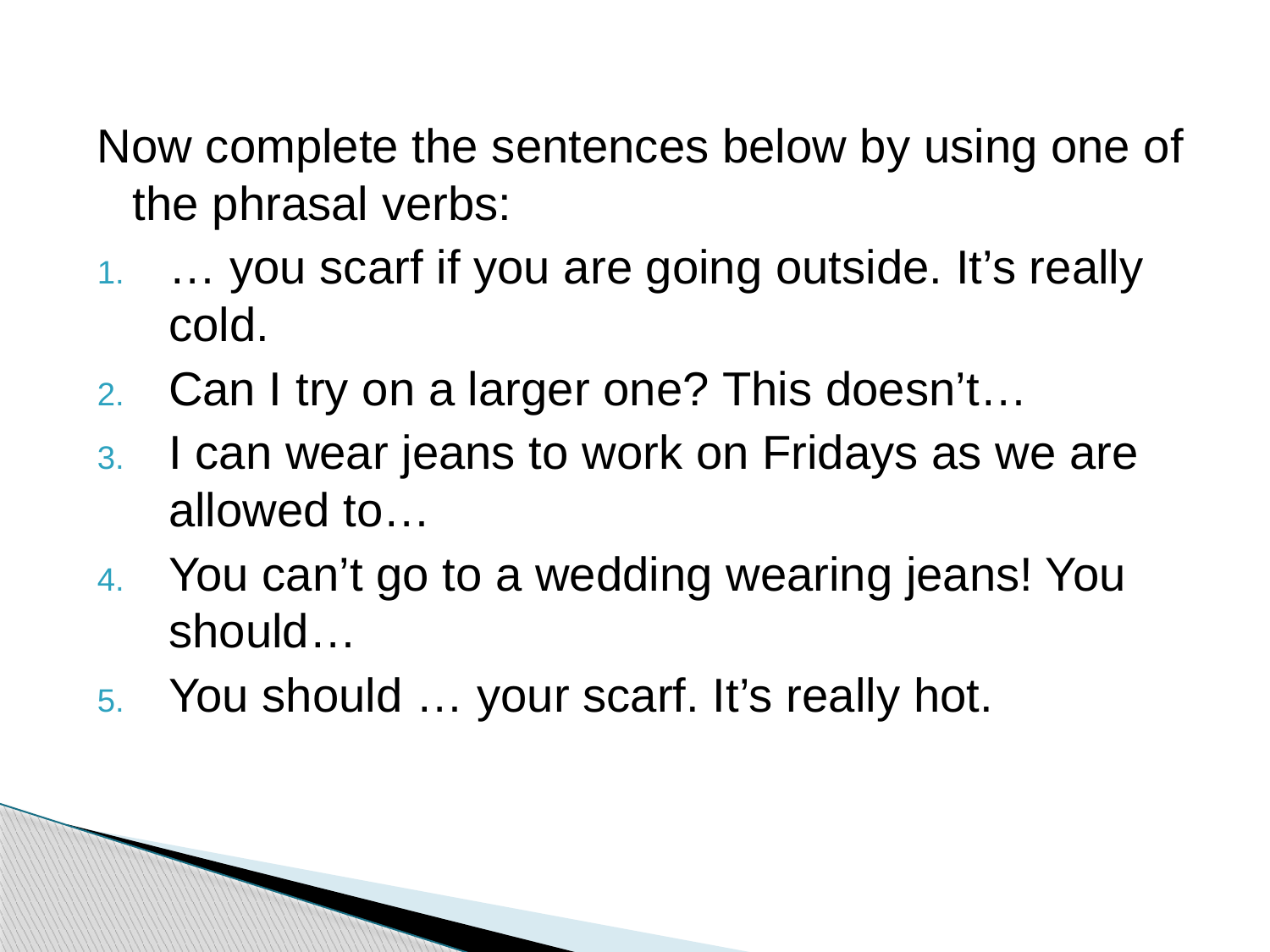

Now complete the sentences below by using one of the phrasal verbs:
… you scarf if you are going outside. It’s really cold.
Can I try on a larger one? This doesn’t…
I can wear jeans to work on Fridays as we are allowed to…
You can’t go to a wedding wearing jeans! You should…
You should … your scarf. It’s really hot.